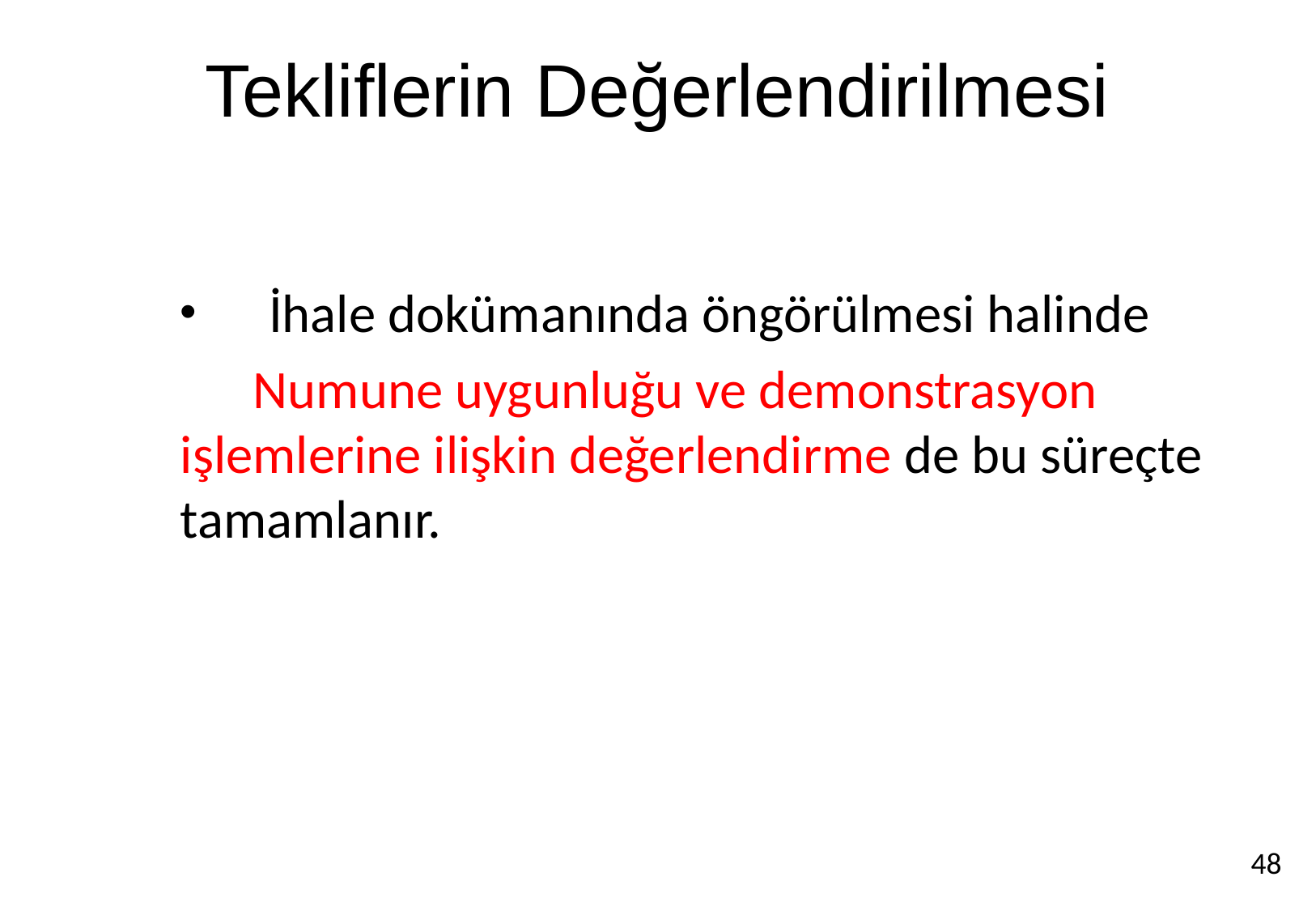

# Tekliflerin Değerlendirilmesi
    İhale dokümanında öngörülmesi halinde
      Numune uygunluğu ve demonstrasyon işlemlerine ilişkin değerlendirme de bu süreçte tamamlanır.
48